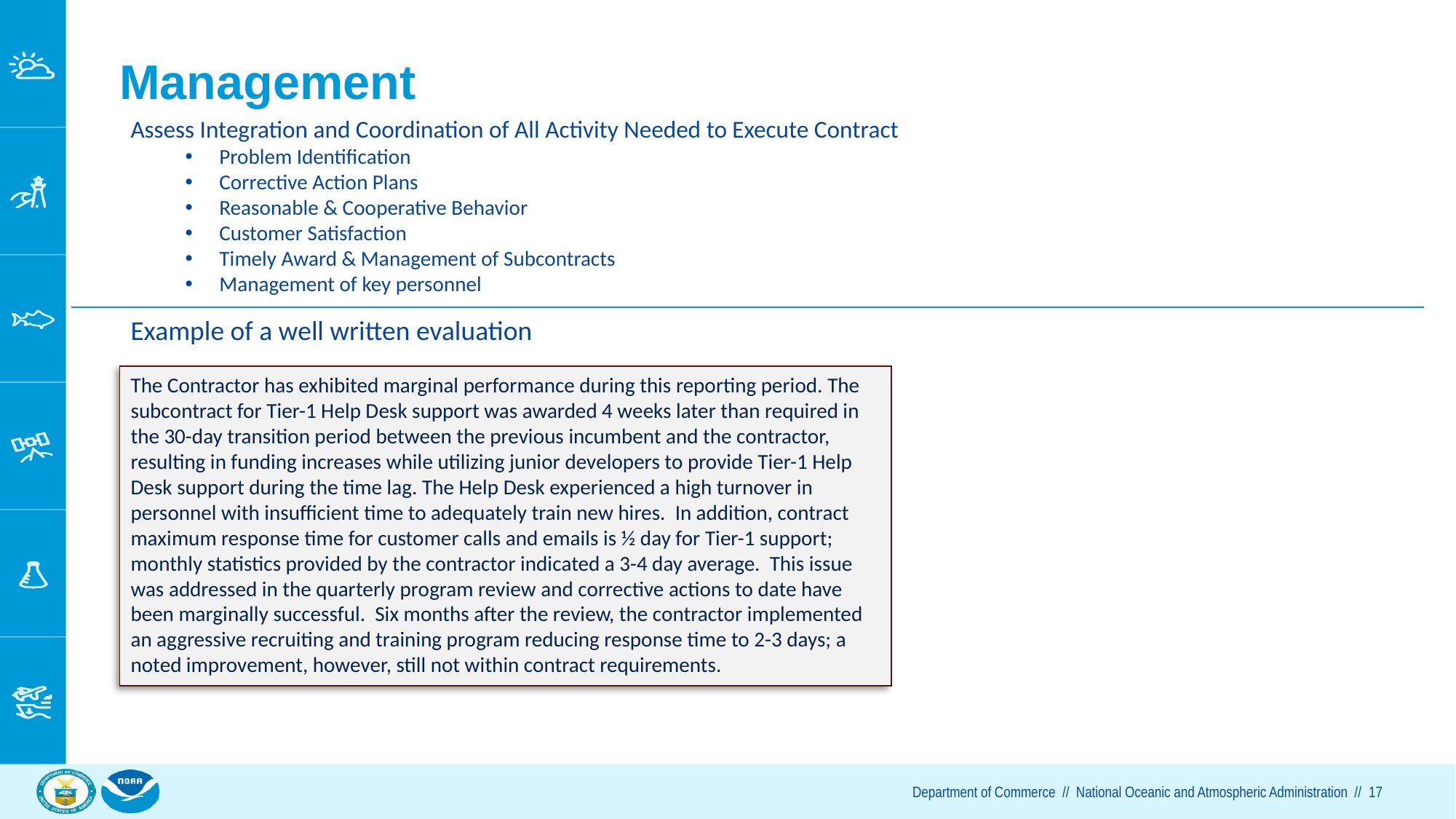

# Management
Assess Integration and Coordination of All Activity Needed to Execute Contract
Problem Identification
Corrective Action Plans
Reasonable & Cooperative Behavior
Customer Satisfaction
Timely Award & Management of Subcontracts
Management of key personnel
Example of a well written evaluation
The Contractor has exhibited marginal performance during this reporting period. The subcontract for Tier-1 Help Desk support was awarded 4 weeks later than required in the 30-day transition period between the previous incumbent and the contractor, resulting in funding increases while utilizing junior developers to provide Tier-1 Help Desk support during the time lag. The Help Desk experienced a high turnover in personnel with insufficient time to adequately train new hires.  In addition, contract maximum response time for customer calls and emails is ½ day for Tier-1 support; monthly statistics provided by the contractor indicated a 3-4 day average.  This issue was addressed in the quarterly program review and corrective actions to date have been marginally successful.  Six months after the review, the contractor implemented an aggressive recruiting and training program reducing response time to 2-3 days; a noted improvement, however, still not within contract requirements.